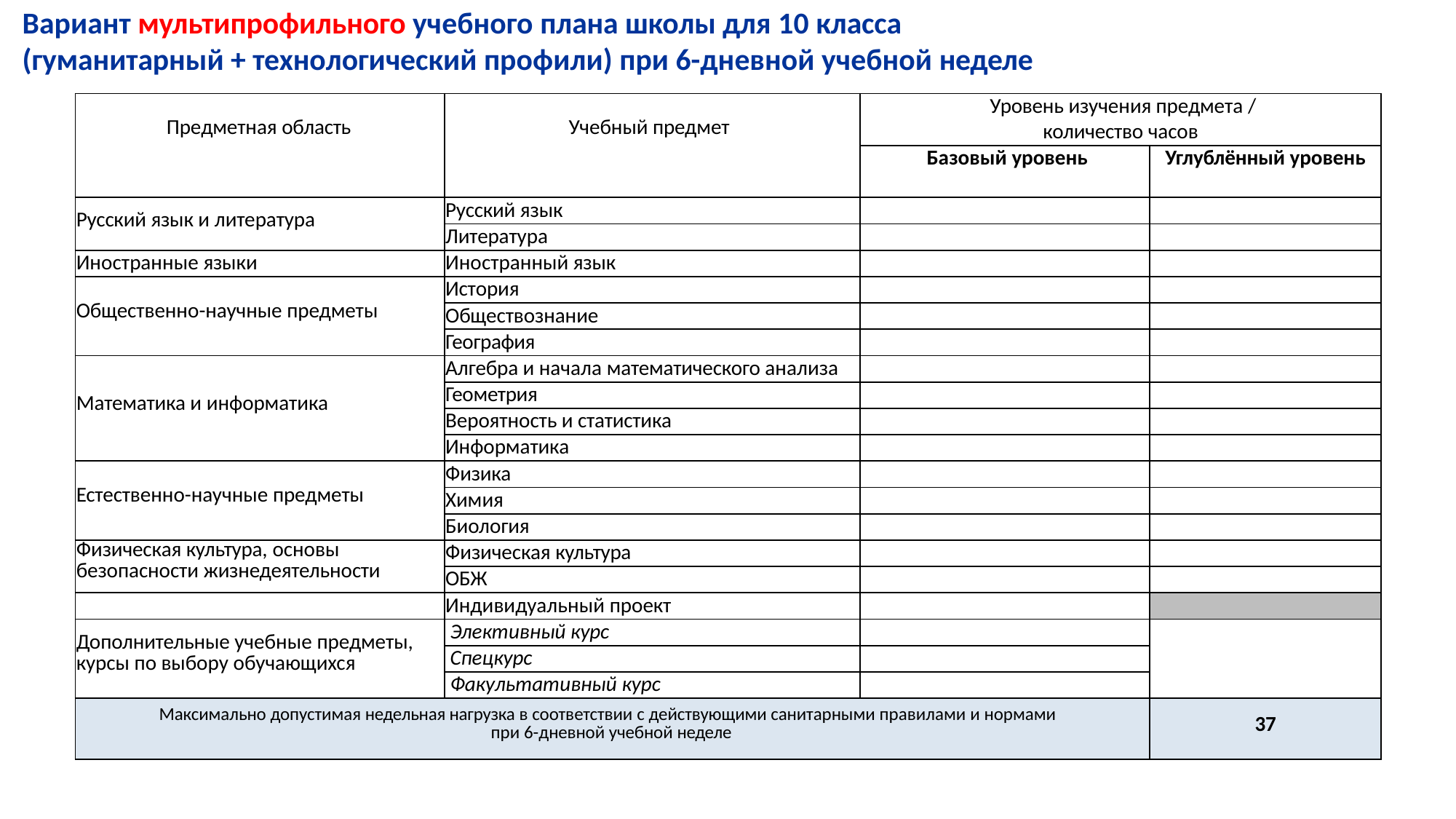

Вариант мультипрофильного учебного плана школы для 10 класса
(гуманитарный + технологический профили) при 6-дневной учебной неделе
| Предметная область | Учебный предмет | Уровень изучения предмета / количество часов |  |
| --- | --- | --- | --- |
|  |  | Базовый уровень | Углублённый уровень |
| Русский язык и литература | Русский язык |  |  |
|  | Литература |  |  |
| Иностранные языки | Иностранный язык |  |  |
| Общественно-научные предметы | История |  |  |
|  | Обществознание |  |  |
|  | География |  |  |
| Математика и информатика | Алгебра и начала математического анализа |  |  |
|  | Геометрия |  |  |
|  | Вероятность и статистика |  |  |
|  | Информатика |  |  |
| Естественно-научные предметы | Физика |  |  |
|  | Химия |  |  |
|  | Биология |  |  |
| Физическая культура, основы безопасности жизнедеятельности | Физическая культура |  |  |
|  | ОБЖ |  |  |
|  | Индивидуальный проект |  |  |
| Дополнительные учебные предметы, курсы по выбору обучающихся | Элективный курс |  |  |
|  | Спецкурс |  |  |
|  | Факультативный курс |  |  |
| Максимально допустимая недельная нагрузка в соответствии с действующими санитарными правилами и нормами при 6-дневной учебной неделе |  |  | 37 |